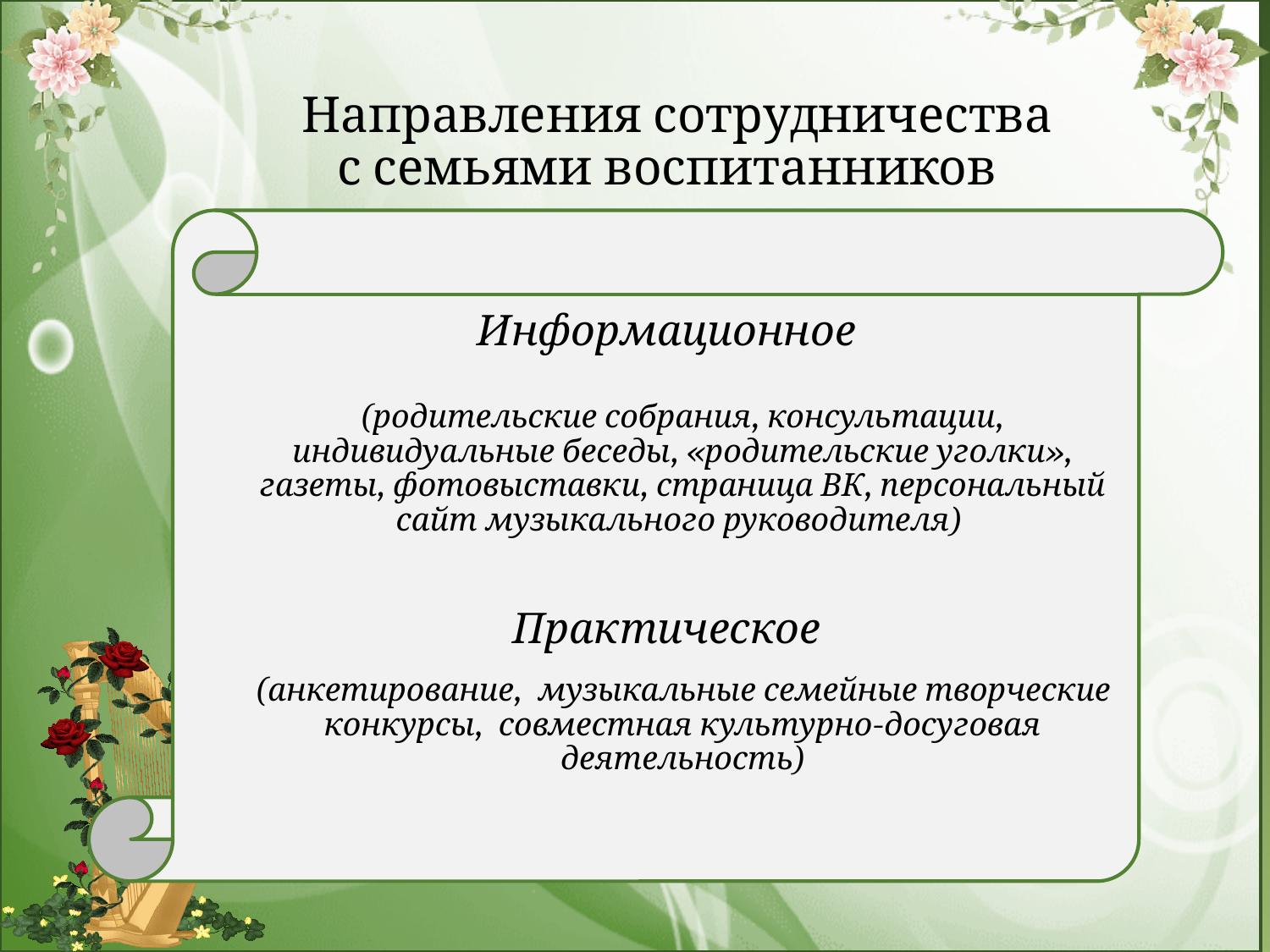

# Направления сотрудничества с семьями воспитанников

Информационное
(родительские собрания, консультации, индивидуальные беседы, «родительские уголки», газеты, фотовыставки, страница ВК, персональный сайт музыкального руководителя)

Практическое
    (анкетирование,  музыкальные семейные творческие конкурсы,  совместная культурно-досуговая деятельность)